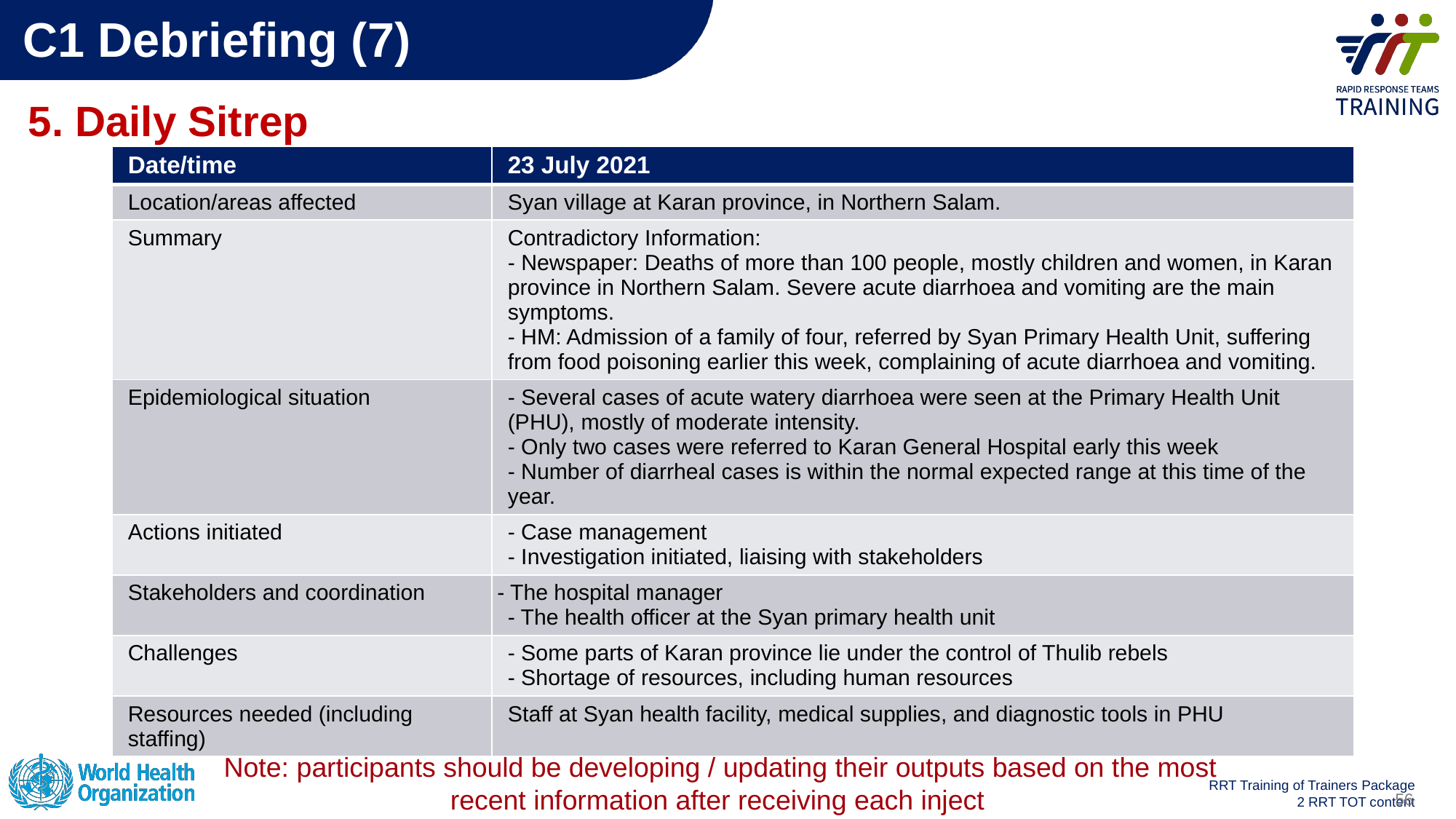

C1 Debriefing (7)
5. Daily Sitrep
| Date/time | 23 July 2021 |
| --- | --- |
| Location/areas affected | Syan village at Karan province, in Northern Salam. |
| Summary | Contradictory Information: - Newspaper: Deaths of more than 100 people, mostly children and women, in Karan province in Northern Salam. Severe acute diarrhoea and vomiting are the main symptoms.  - HM: Admission of a family of four, referred by Syan Primary Health Unit, suffering from food poisoning earlier this week, complaining of acute diarrhoea and vomiting. |
| Epidemiological situation | - Several cases of acute watery diarrhoea were seen at the Primary Health Unit (PHU), mostly of moderate intensity.  - Only two cases were referred to Karan General Hospital early this week - Number of diarrheal cases is within the normal expected range at this time of the year. |
| Actions initiated | - Case management - Investigation initiated, liaising with stakeholders |
| Stakeholders and coordination | - The hospital manager - The health officer at the Syan primary health unit |
| Challenges | - Some parts of Karan province lie under the control of Thulib rebels - Shortage of resources, including human resources |
| Resources needed (including staffing) | Staff at Syan health facility, medical supplies, and diagnostic tools in PHU |
Note: participants should be developing / updating their outputs based on the most recent information after receiving each inject